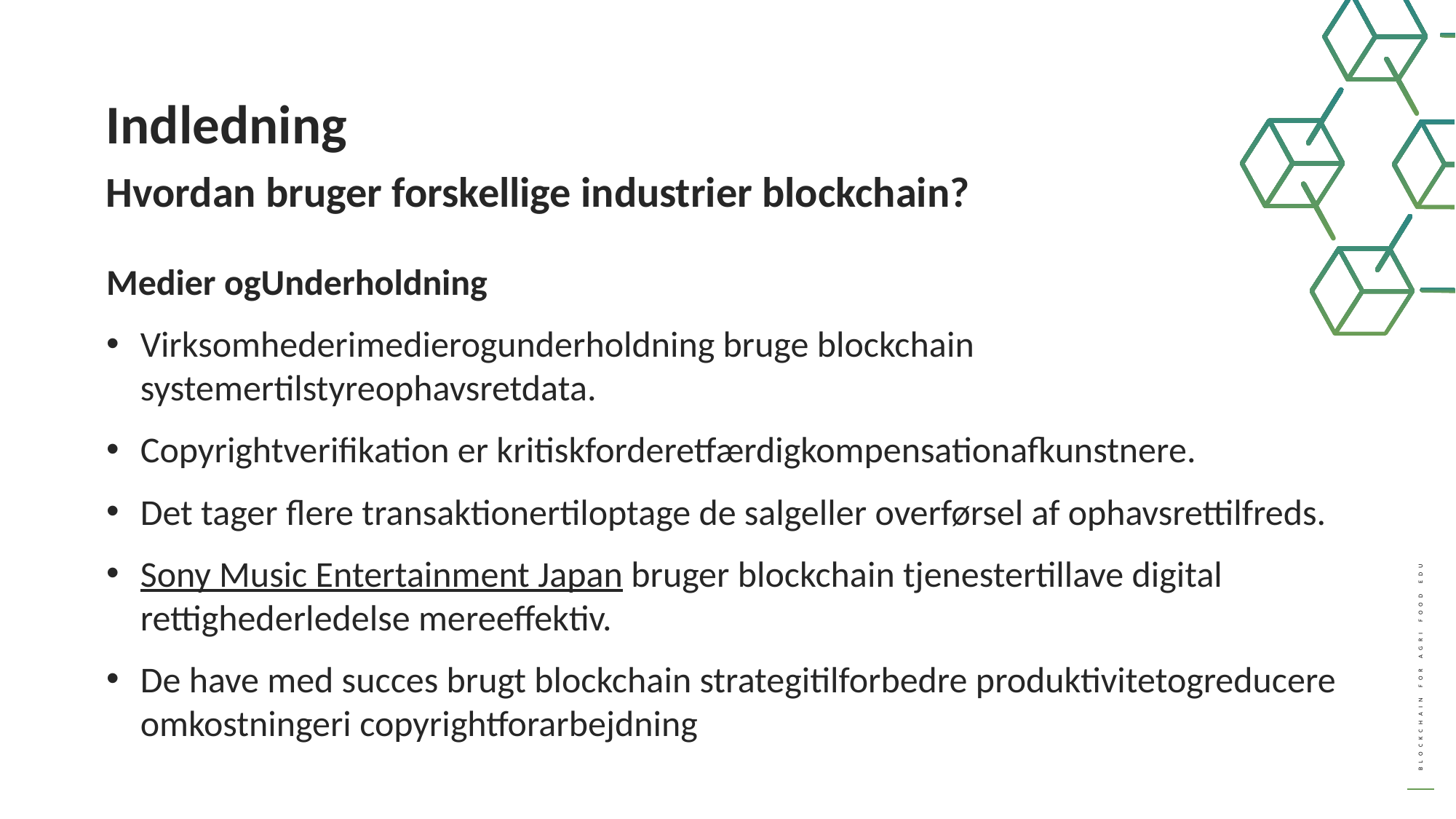

Indledning
Hvordan bruger forskellige industrier blockchain?
Medier ogUnderholdning
Virksomhederimedierogunderholdning bruge blockchain systemertilstyreophavsretdata.
Copyrightverifikation er kritiskforderetfærdigkompensationafkunstnere.
Det tager flere transaktionertiloptage de salgeller overførsel af ophavsrettilfreds.
Sony Music Entertainment Japan bruger blockchain tjenestertillave digital rettighederledelse mereeffektiv.
De have med succes brugt blockchain strategitilforbedre produktivitetogreducere omkostningeri copyrightforarbejdning